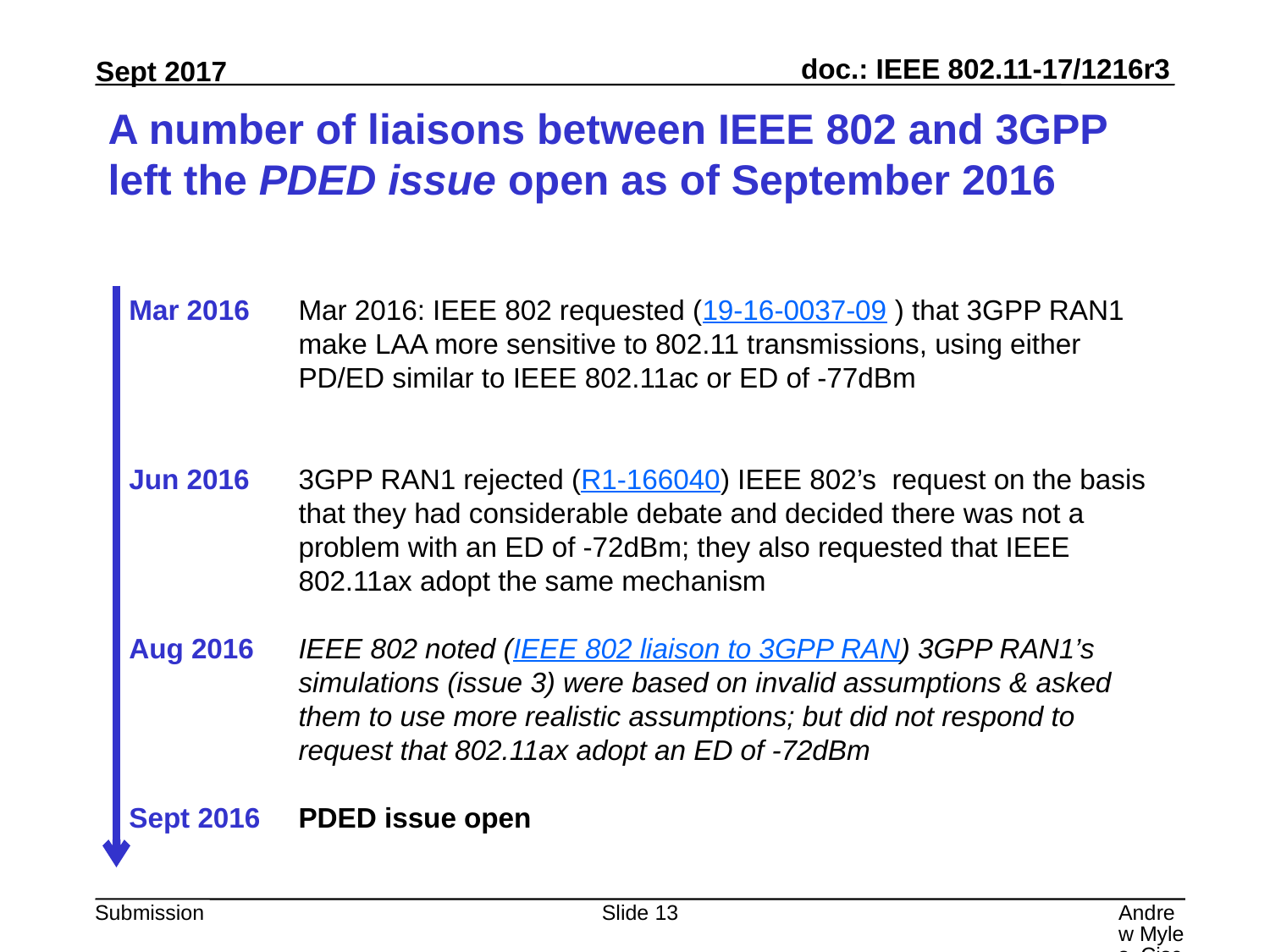

# A number of liaisons between IEEE 802 and 3GPP left the PDED issue open as of September 2016
Mar 2016
Mar 2016: IEEE 802 requested (19-16-0037-09 ) that 3GPP RAN1 make LAA more sensitive to 802.11 transmissions, using either PD/ED similar to IEEE 802.11ac or ED of -77dBm
Jun 2016
3GPP RAN1 rejected (R1-166040) IEEE 802’s  request on the basis that they had considerable debate and decided there was not a problem with an ED of -72dBm; they also requested that IEEE 802.11ax adopt the same mechanism
Aug 2016
IEEE 802 noted (IEEE 802 liaison to 3GPP RAN) 3GPP RAN1’s simulations (issue 3) were based on invalid assumptions & asked them to use more realistic assumptions; but did not respond to request that 802.11ax adopt an ED of -72dBm
Sept 2016
PDED issue open
Slide 13
Andrew Myles, Cisco